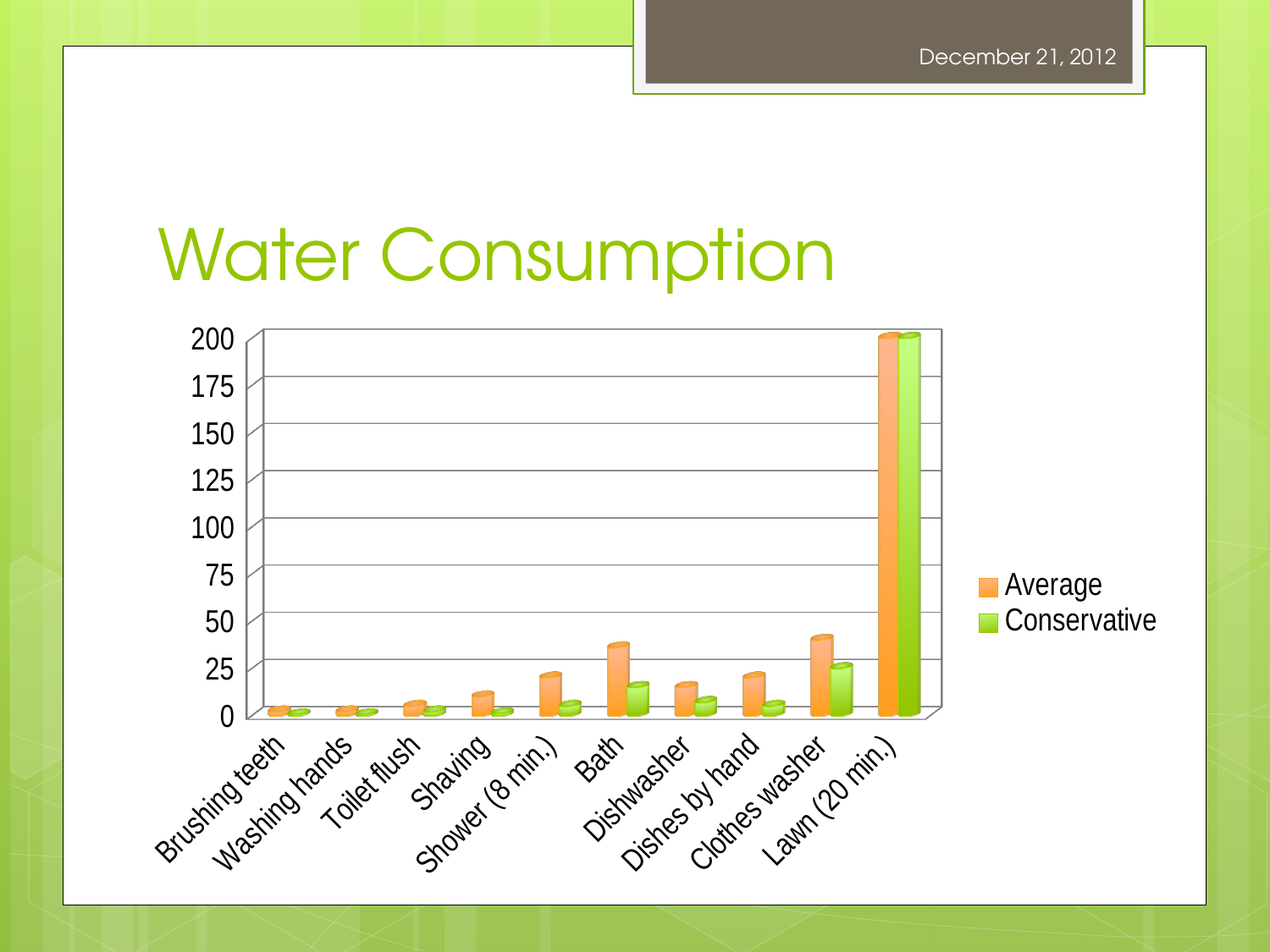

December 21, 2012
# Water Consumption

[unsupported chart]